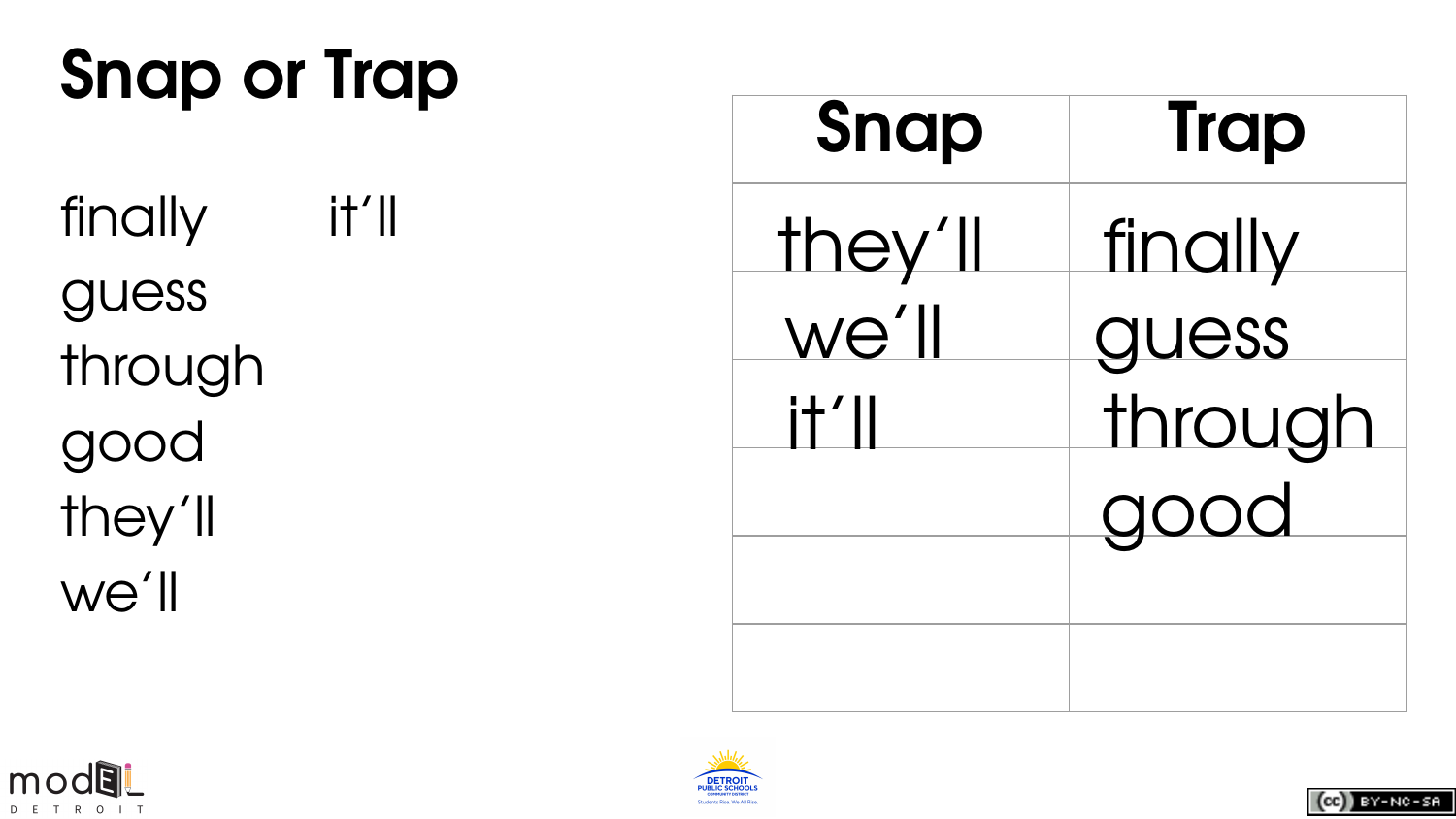

# Snap or Trap
| Snap | Trap |
| --- | --- |
|  |  |
|  |  |
|  |  |
|  |  |
|  |  |
|  |  |
finally        it’ll
guess
through
good
they’ll
we’ll

they’ll
finally

we’ll
guess
through
 it’ll
good